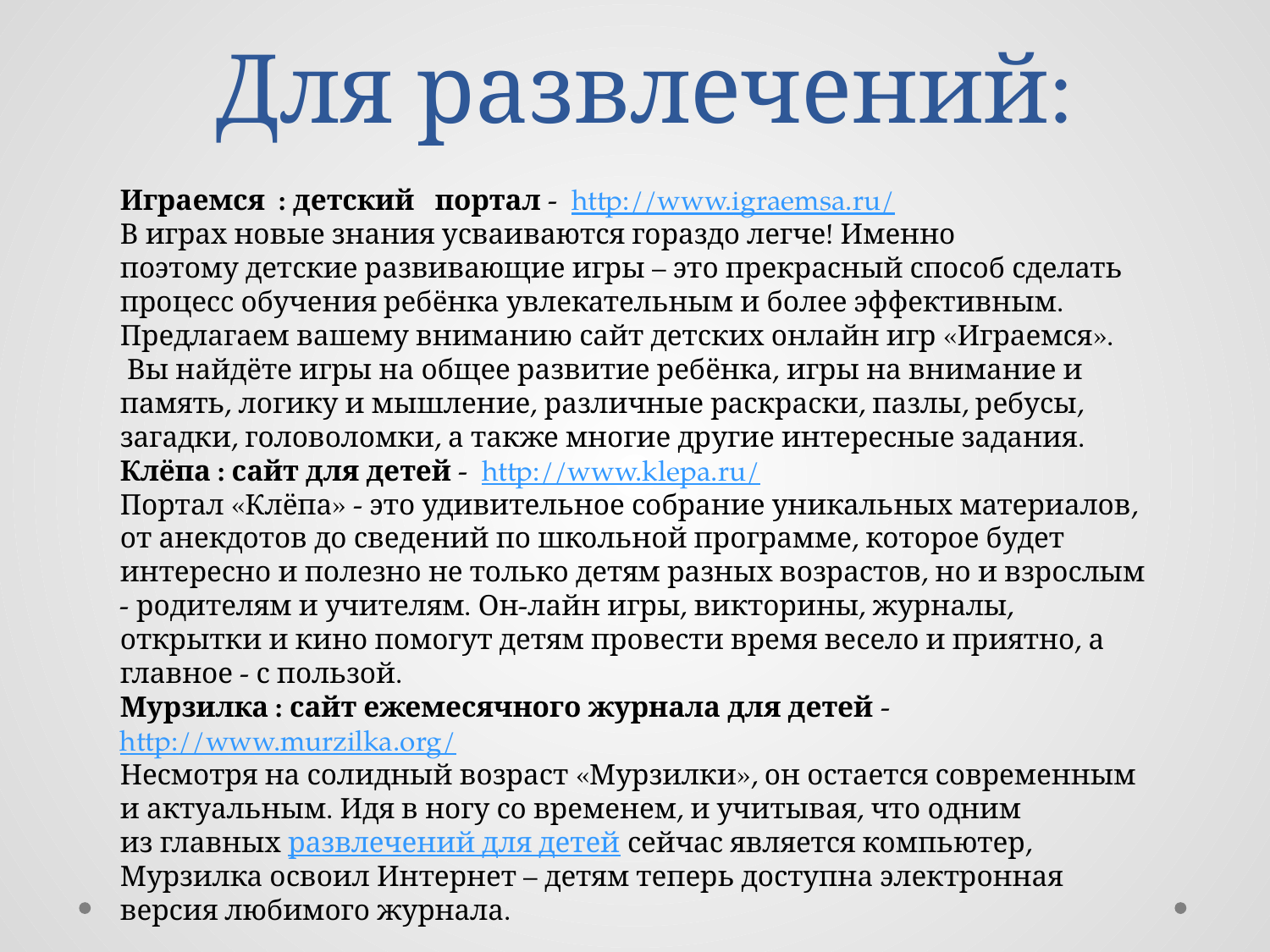

# Для развлечений:
Играемся  : детский   портал -  http://www.igraemsa.ru/
В играх новые знания усваиваются гораздо легче! Именно поэтому детские развивающие игры – это прекрасный способ сделать процесс обучения ребёнка увлекательным и более эффективным.
Предлагаем вашему вниманию сайт детских онлайн игр «Играемся».  Вы найдёте игры на общее развитие ребёнка, игры на внимание и память, логику и мышление, различные раскраски, пазлы, ребусы, загадки, головоломки, а также многие другие интересные задания.
Клёпа : сайт для детей -  http://www.klepa.ru/
Портал «Клёпа» - это удивительное собрание уникальных материалов, от анекдотов до сведений по школьной программе, которое будет интересно и полезно не только детям разных возрастов, но и взрослым - родителям и учителям. Он-лайн игры, викторины, журналы, открытки и кино помогут детям провести время весело и приятно, а главное - с пользой.
Мурзилка : сайт ежемесячного журнала для детей -  http://www.murzilka.org/
Несмотря на солидный возраст «Мурзилки», он остается современным и актуальным. Идя в ногу со временем, и учитывая, что одним из главных развлечений для детей сейчас является компьютер, Мурзилка освоил Интернет – детям теперь доступна электронная версия любимого журнала.